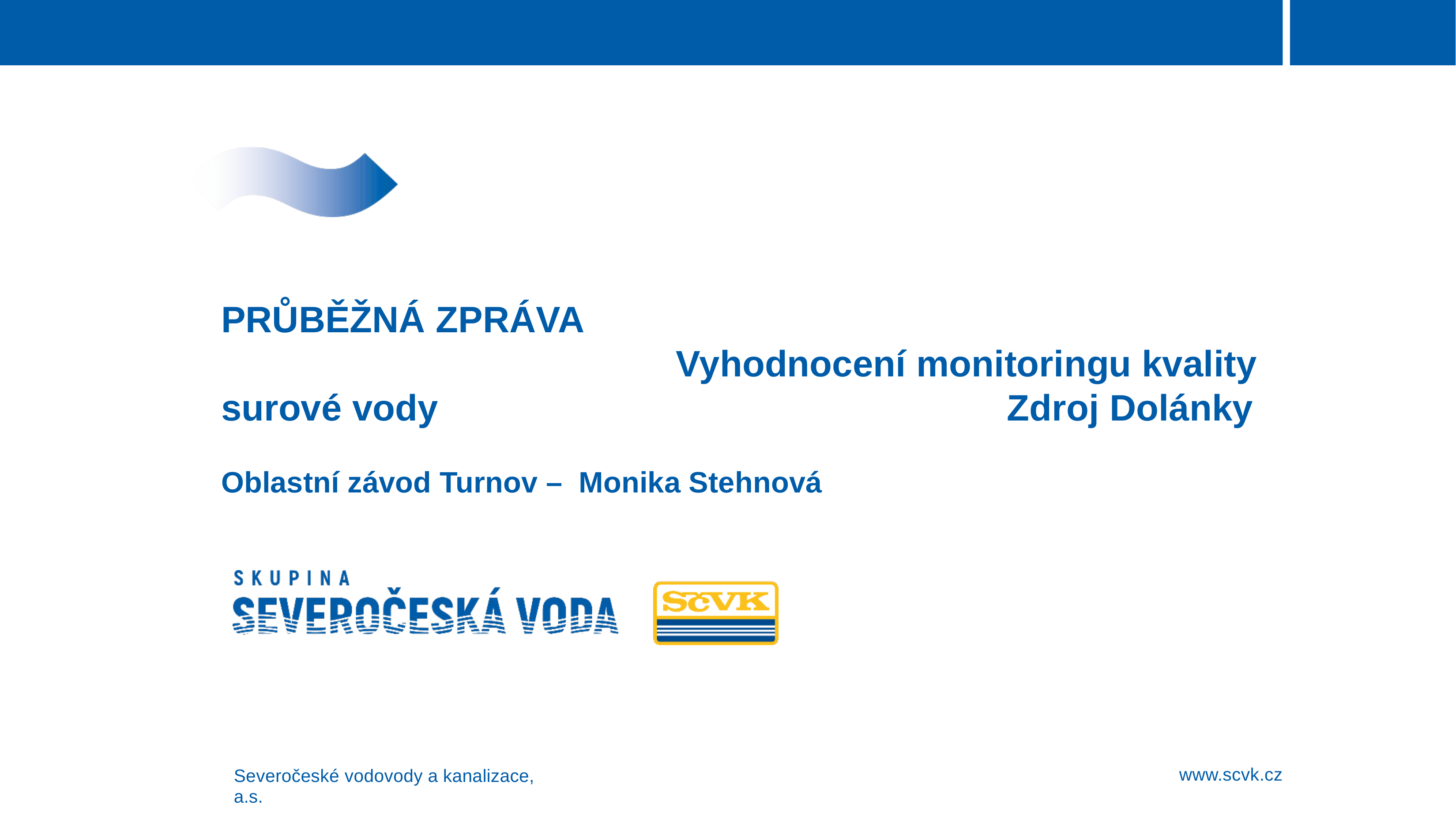

# PRŮBĚŽNÁ ZPRÁVA                                                                                                               Vyhodnocení monitoringu kvality surové vody                                                       Zdroj Dolánky Oblastní závod Turnov –  Monika Stehnová